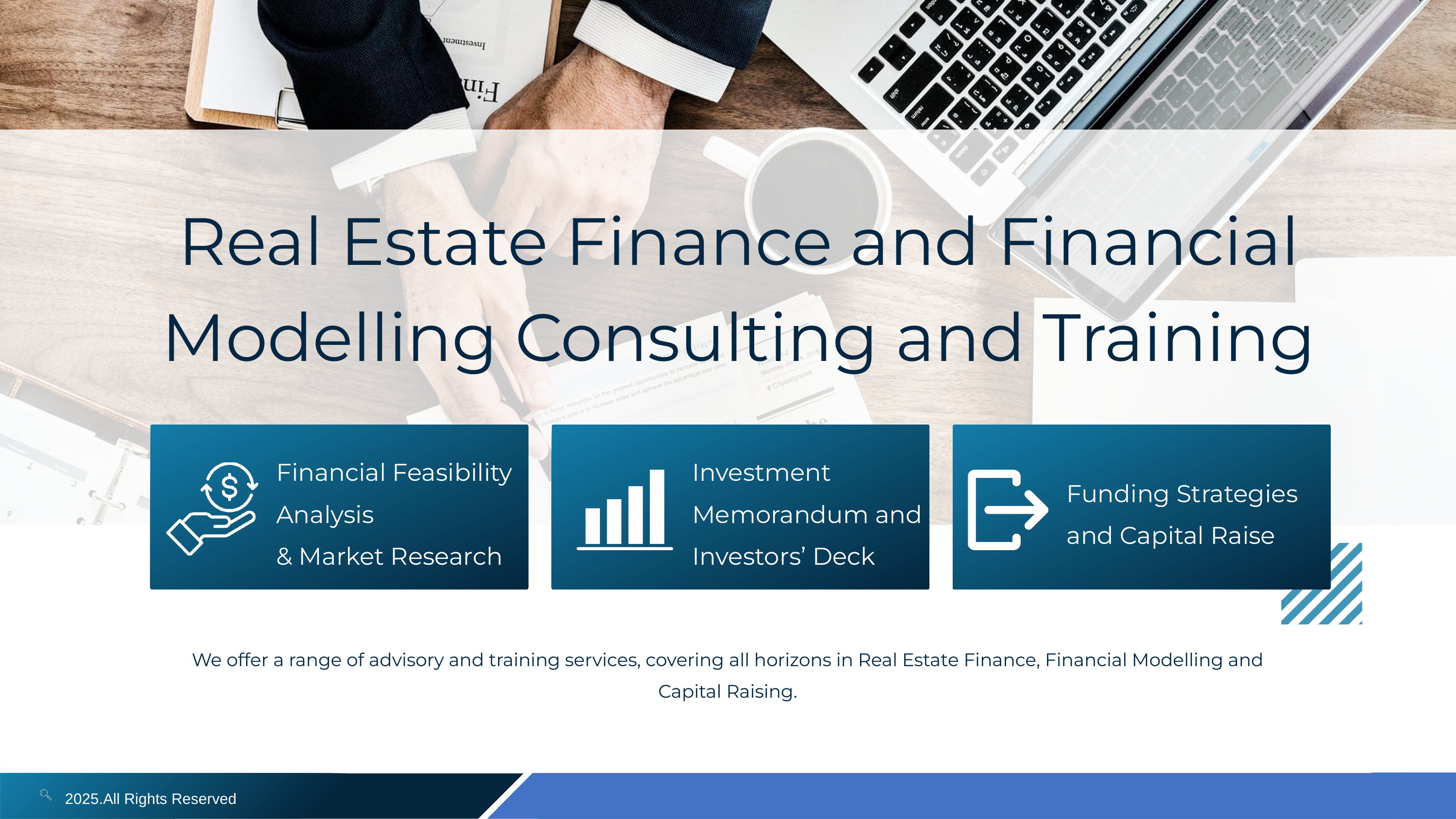

Real Estate Finance and Financial Modelling Consulting and Training

Financial Feasibility Analysis
& Market Research
Investment Memorandum and Investors’ Deck
Funding Strategies and Capital Raise

We offer a range of advisory and training services, covering all horizons in Real Estate Finance, Financial Modelling and Capital Raising.

2025.All Rights Reserved

2025.All Rights Reserved